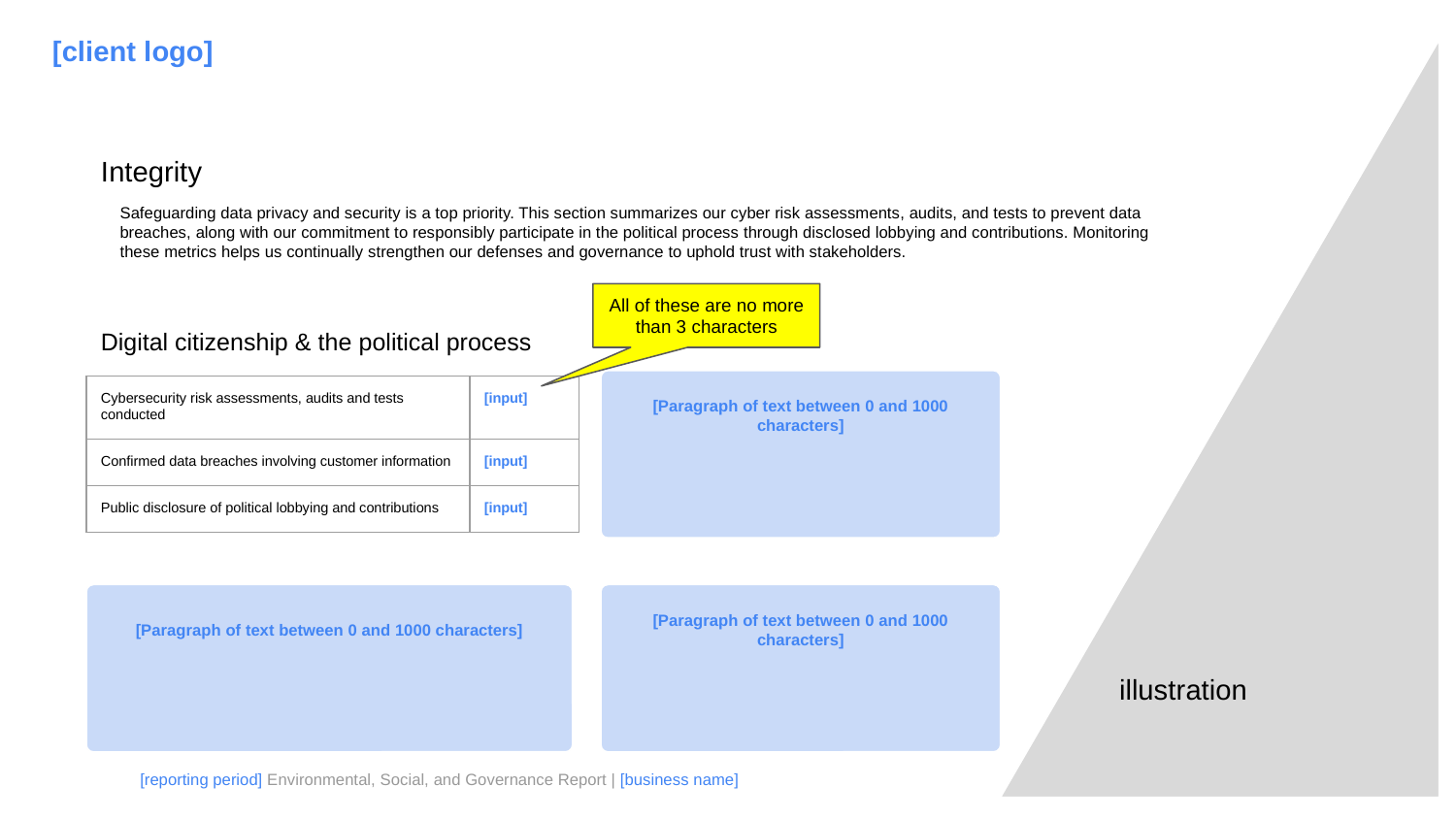

[client logo]

Integrity
Safeguarding data privacy and security is a top priority. This section summarizes our cyber risk assessments, audits, and tests to prevent data breaches, along with our commitment to responsibly participate in the political process through disclosed lobbying and contributions. Monitoring these metrics helps us continually strengthen our defenses and governance to uphold trust with stakeholders.

All of these are no more than 3 characters
Digital citizenship & the political process
[Paragraph of text between 0 and 1000 characters]

| Cybersecurity risk assessments, audits and tests conducted | [input] |
| --- | --- |
| Confirmed data breaches involving customer information | [input] |
| Public disclosure of political lobbying and contributions | [input] |
[Paragraph of text between 0 and 1000 characters]

[Paragraph of text between 0 and 1000 characters]

illustration
[reporting period] Environmental, Social, and Governance Report | [business name]